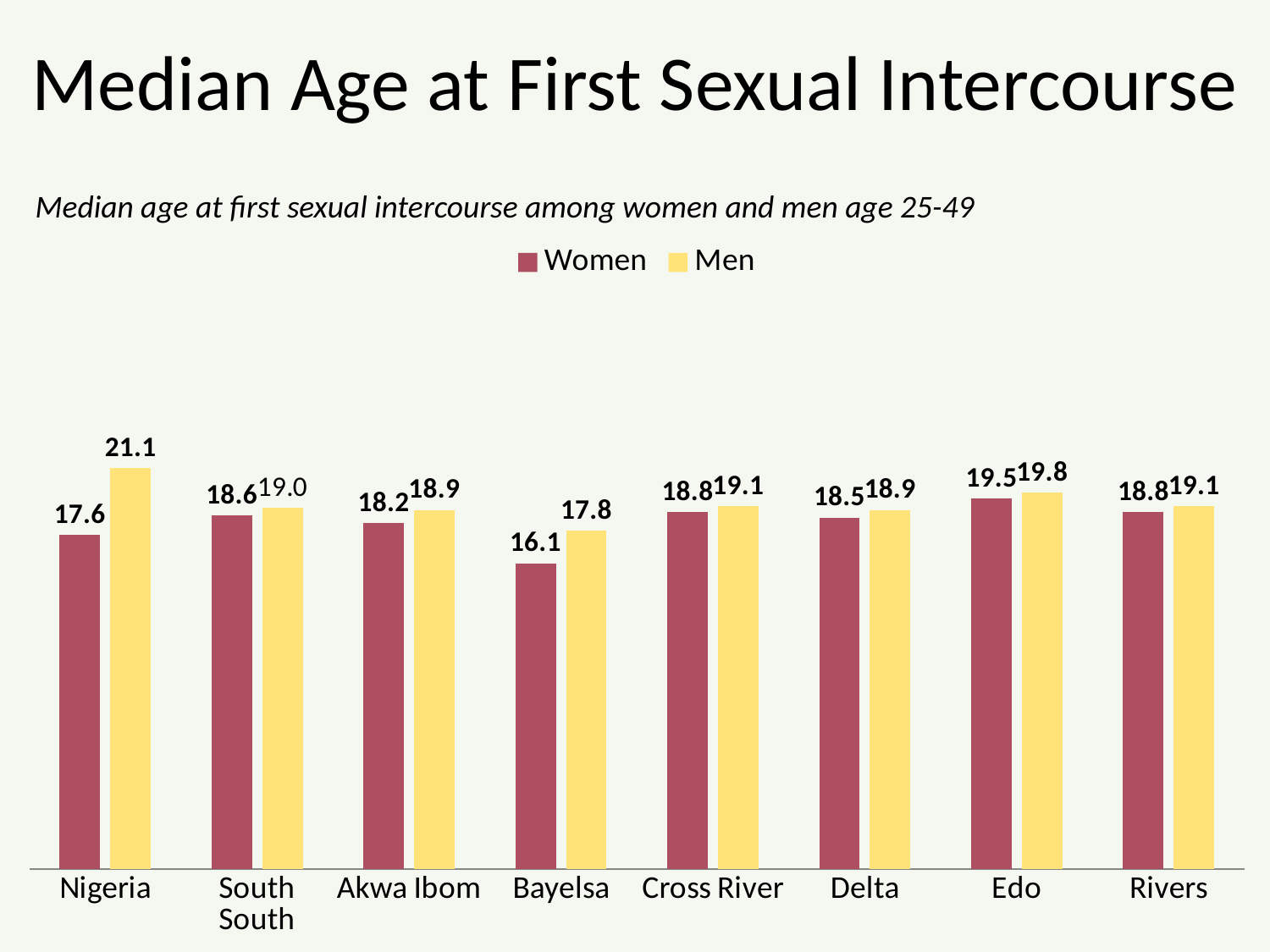

# Median Age at First Sexual Intercourse
Median age at first sexual intercourse among women and men age 25-49

### Chart

| Category | Women | Men |
|---|---|---|
| Nigeria | 17.6 | 21.1 |
| South South | 18.6 | 19.0 |
| Akwa Ibom | 18.2 | 18.9 |
| Bayelsa | 16.1 | 17.8 |
| Cross River | 18.8 | 19.1 |
| Delta | 18.5 | 18.9 |
| Edo | 19.5 | 19.8 |
| Rivers | 18.8 | 19.1 |